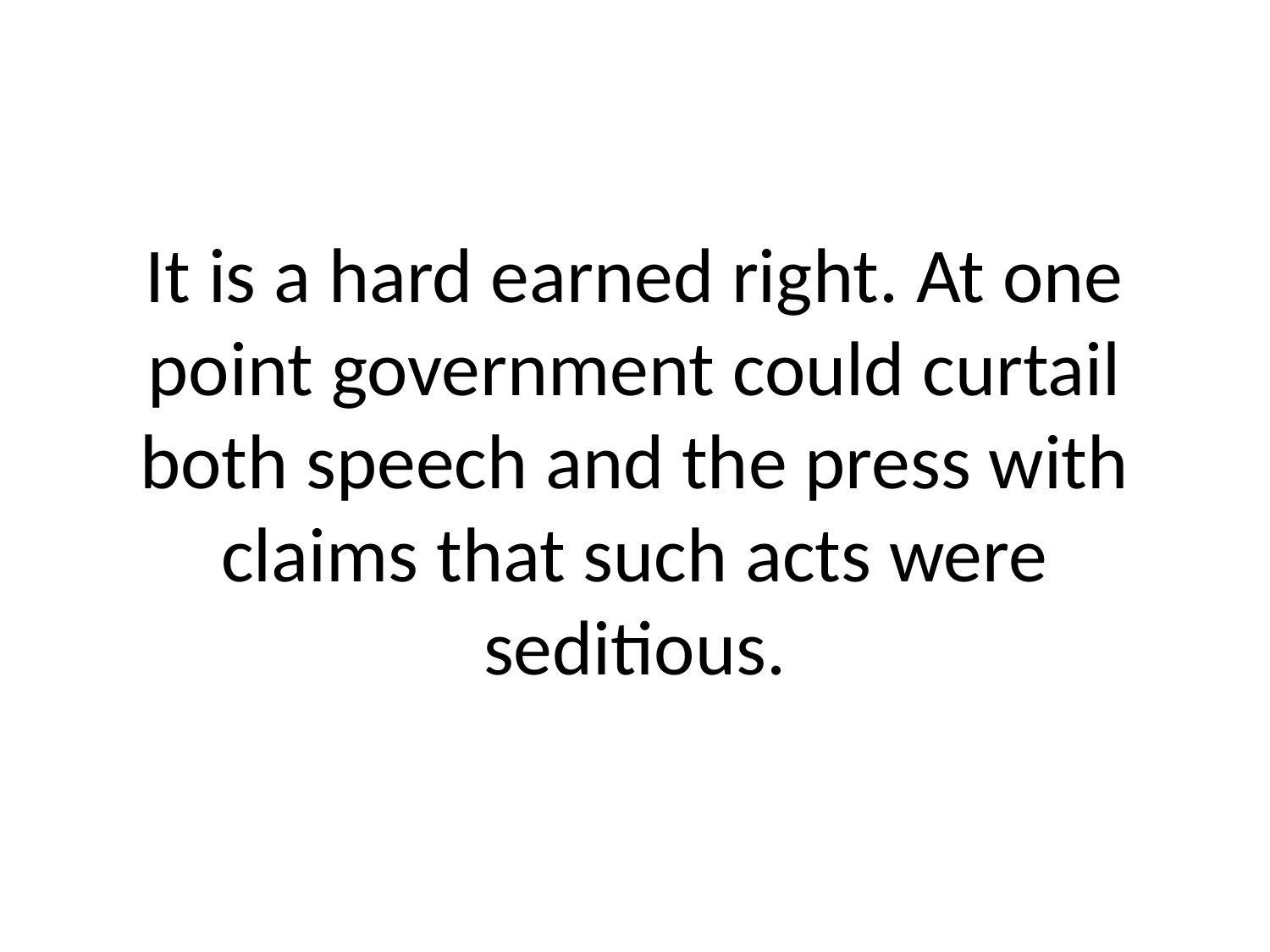

# It is a hard earned right. At one point government could curtail both speech and the press with claims that such acts were seditious.